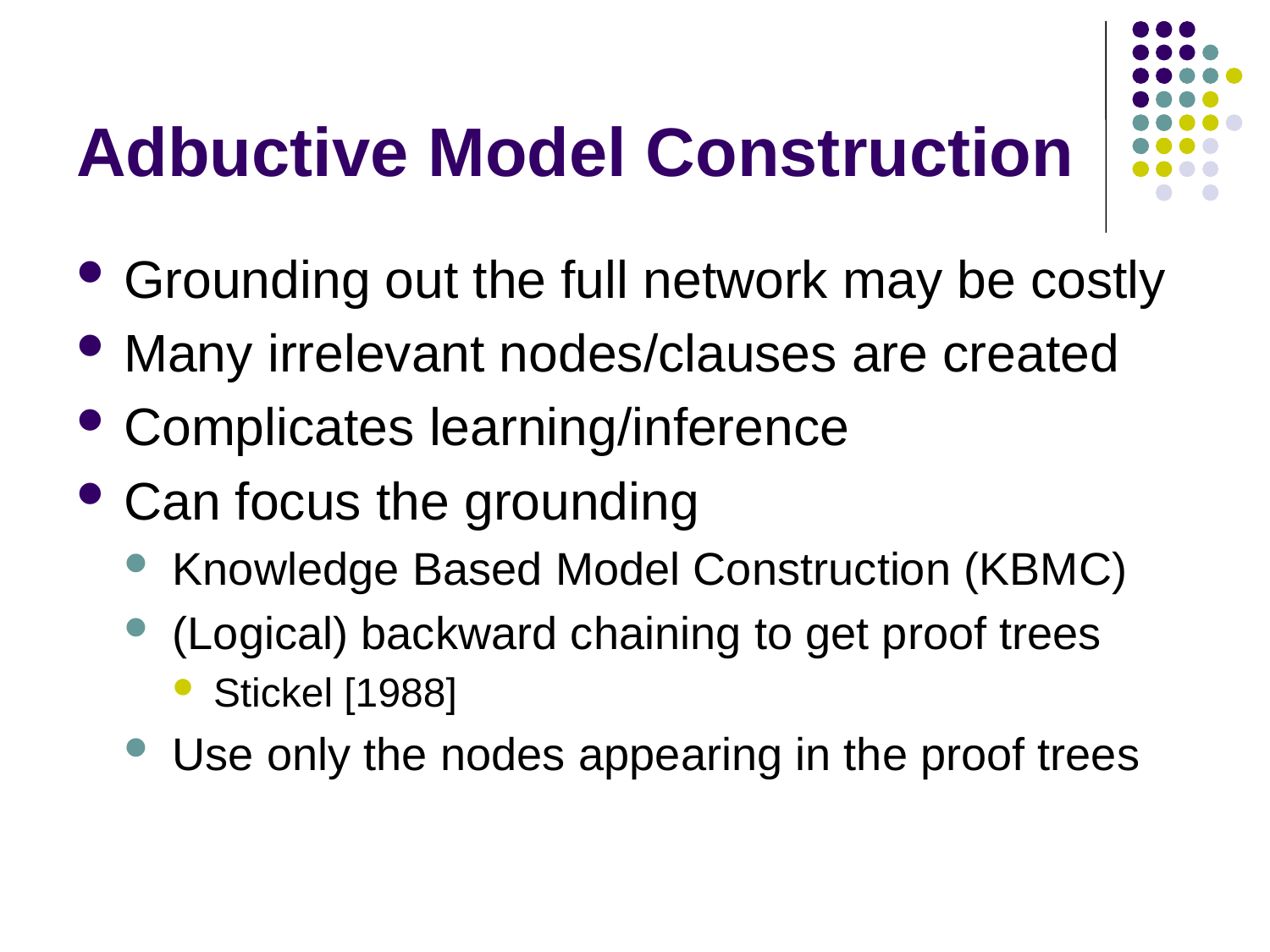

# Adbuctive Model Construction
Grounding out the full network may be costly
Many irrelevant nodes/clauses are created
Complicates learning/inference
Can focus the grounding
Knowledge Based Model Construction (KBMC)
(Logical) backward chaining to get proof trees
Stickel [1988]
Use only the nodes appearing in the proof trees